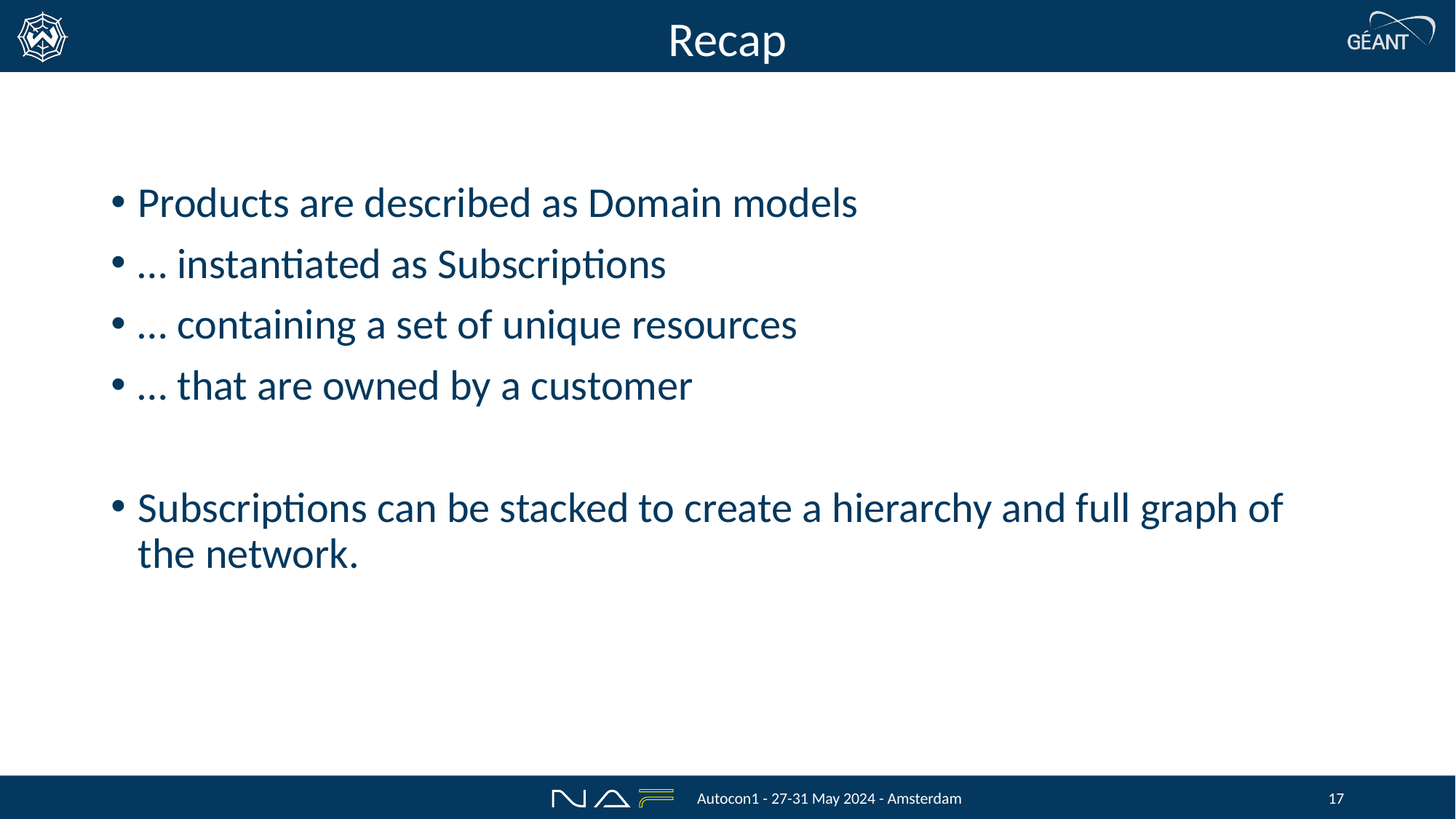

# Recap
Products are described as Domain models
… instantiated as Subscriptions
… containing a set of unique resources
… that are owned by a customer

Subscriptions can be stacked to create a hierarchy and full graph of the network.
Autocon1 - 27-31 May 2024 - Amsterdam
17